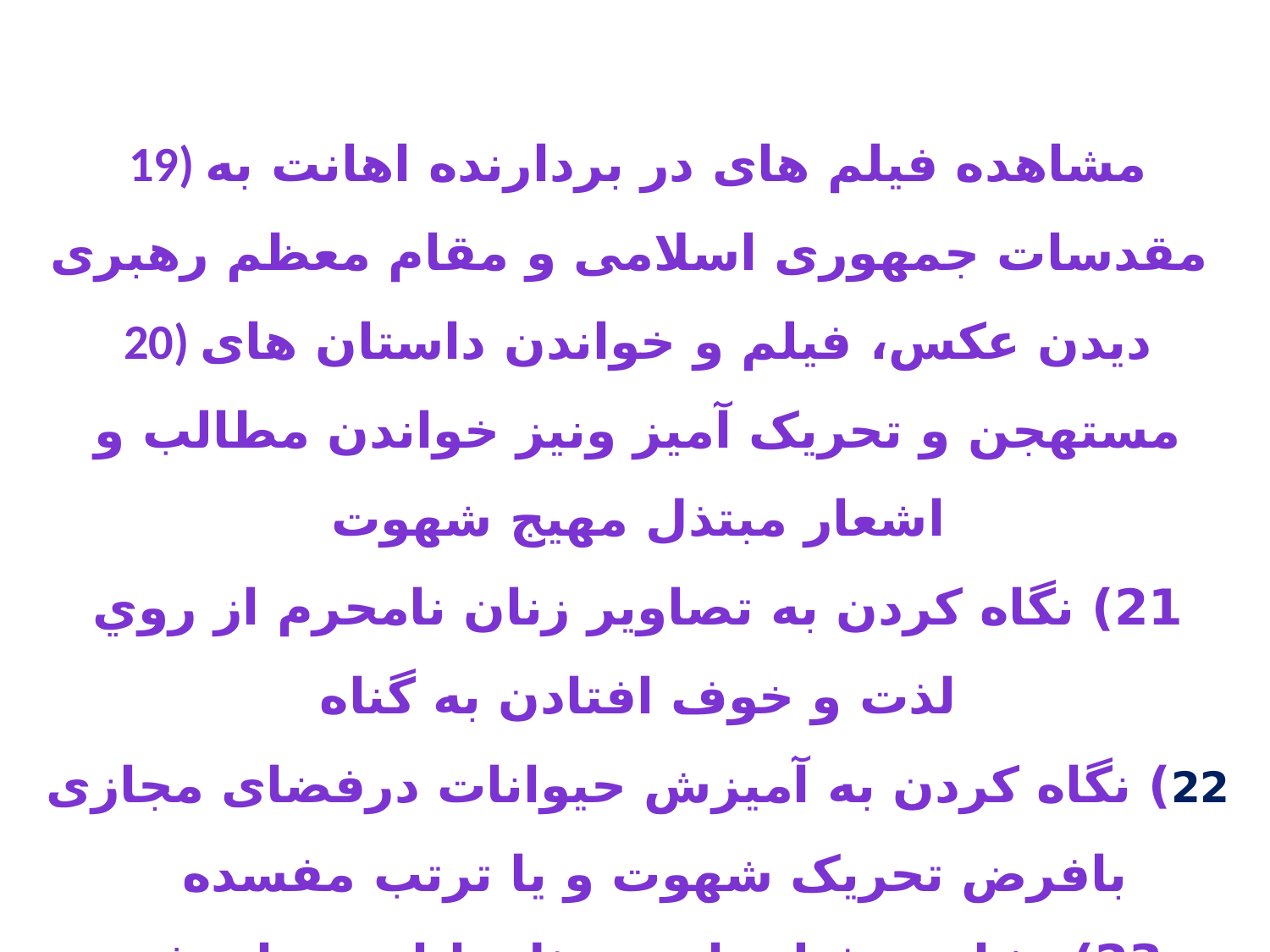

19) مشاهده فیلم های در بردارنده اهانت به مقدسات جمهوری اسلامی و مقام معظم رهبری
20) دیدن عکس، فیلم و خواندن داستان های مستهجن و تحریک آمیز ونیز خواندن مطالب و اشعار مبتذل مهیج شهوت
21) نگاه كردن به تصاوير زنان نامحرم از روي لذت و خوف افتادن به گناه
22) نگاه کردن به آمیزش حیوانات درفضای مجازی بافرض تحریک شهوت و یا ترتب مفسده
23)مشاهده فیلمهای مبتذل بابازی زنان غیر مسلمان که غالباشهوت انگیز ومقدمه ارتکاب گناه است.